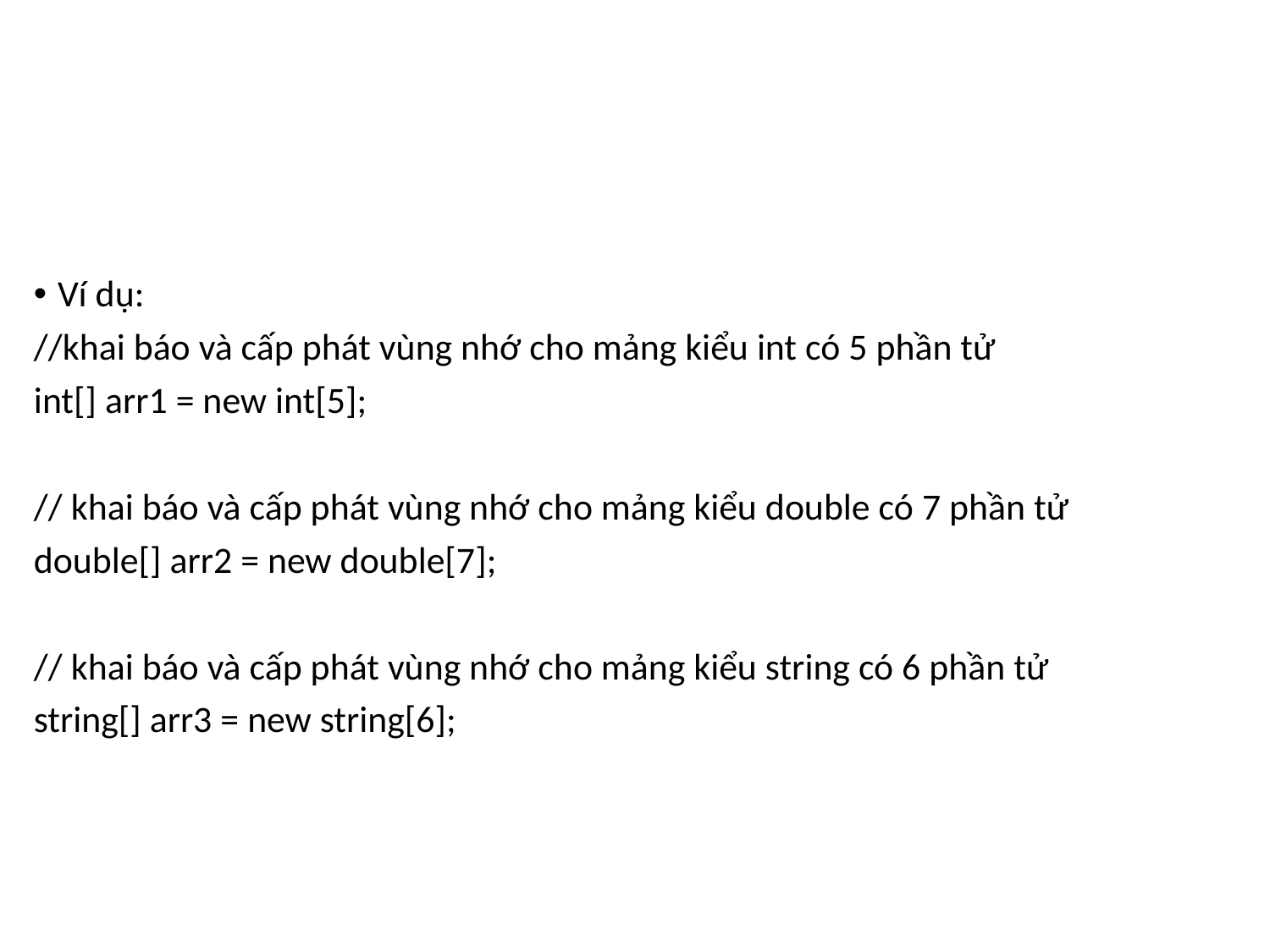

#
Ví dụ:
//khai báo và cấp phát vùng nhớ cho mảng kiểu int có 5 phần tử
int[] arr1 = new int[5];

// khai báo và cấp phát vùng nhớ cho mảng kiểu double có 7 phần tử
double[] arr2 = new double[7];

// khai báo và cấp phát vùng nhớ cho mảng kiểu string có 6 phần tử
string[] arr3 = new string[6];